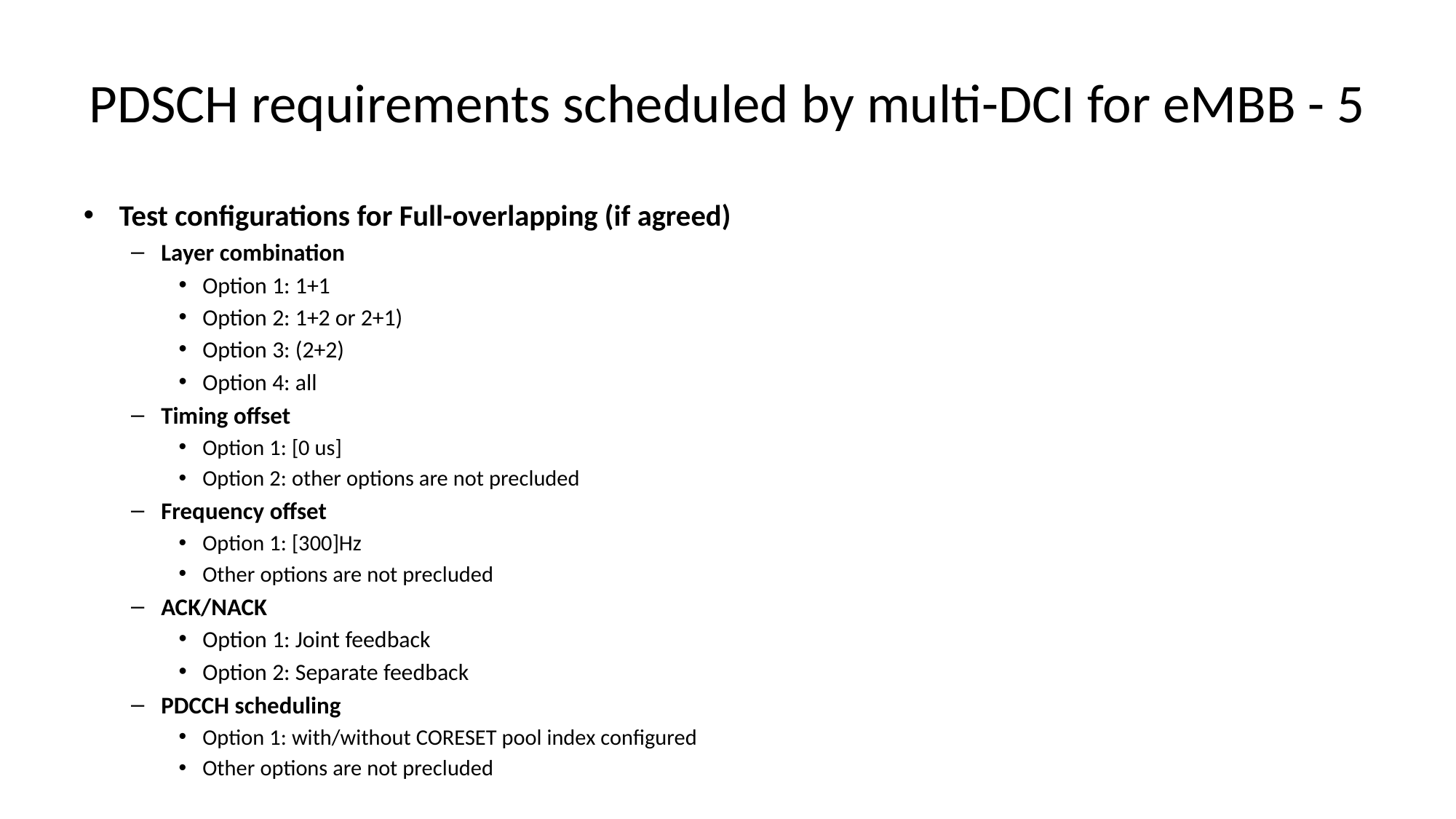

# PDSCH requirements scheduled by multi-DCI for eMBB - 5
Test configurations for Full-overlapping (if agreed)
Layer combination
Option 1: 1+1
Option 2: 1+2 or 2+1)
Option 3: (2+2)
Option 4: all
Timing offset
Option 1: [0 us]
Option 2: other options are not precluded
Frequency offset
Option 1: [300]Hz
Other options are not precluded
ACK/NACK
Option 1: Joint feedback
Option 2: Separate feedback
PDCCH scheduling
Option 1: with/without CORESET pool index configured
Other options are not precluded